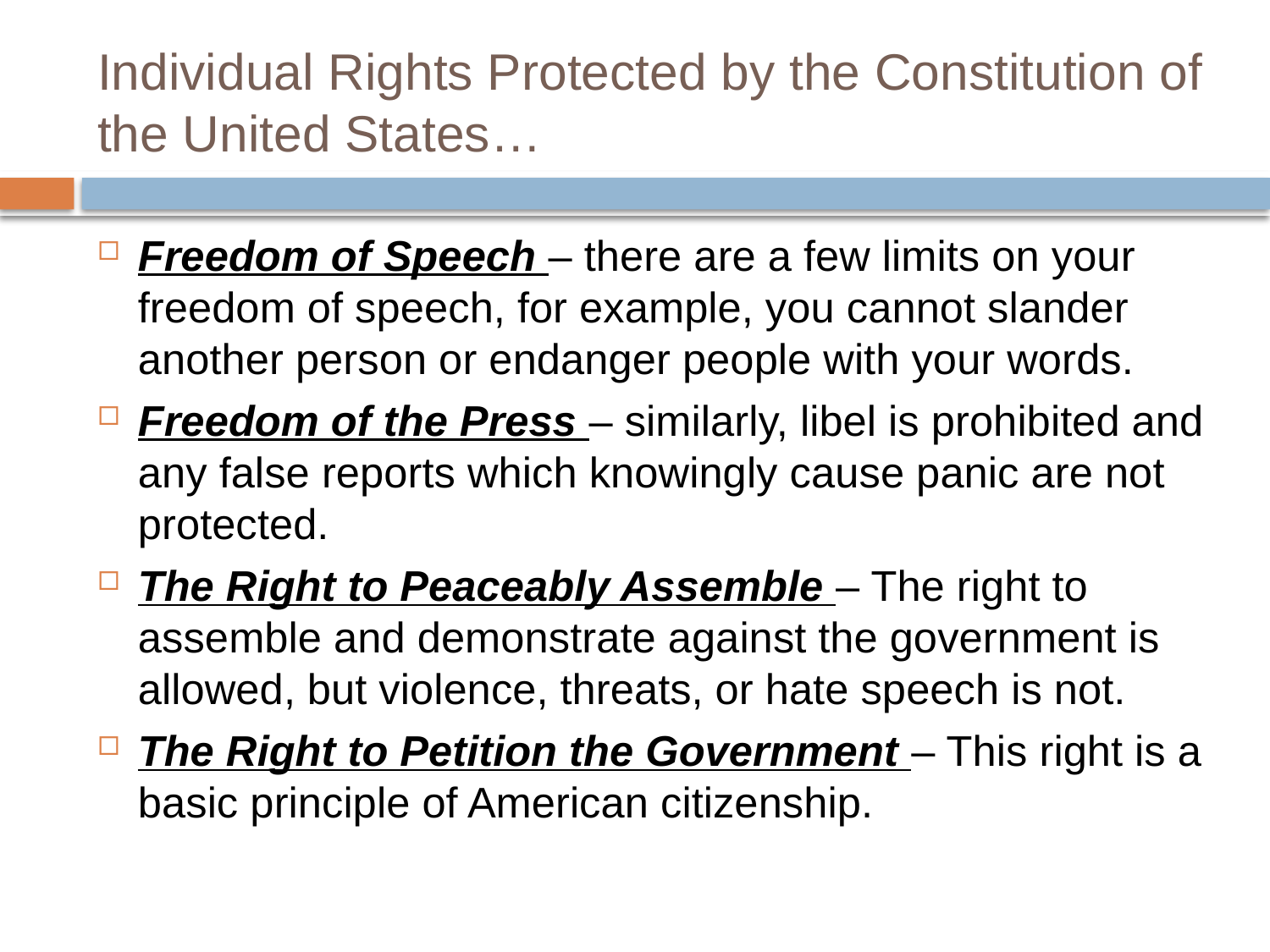

# Individual Rights Protected by the Constitution of the United States…
Freedom of Speech – there are a few limits on your freedom of speech, for example, you cannot slander another person or endanger people with your words.
Freedom of the Press – similarly, libel is prohibited and any false reports which knowingly cause panic are not protected.
The Right to Peaceably Assemble – The right to assemble and demonstrate against the government is allowed, but violence, threats, or hate speech is not.
The Right to Petition the Government – This right is a basic principle of American citizenship.